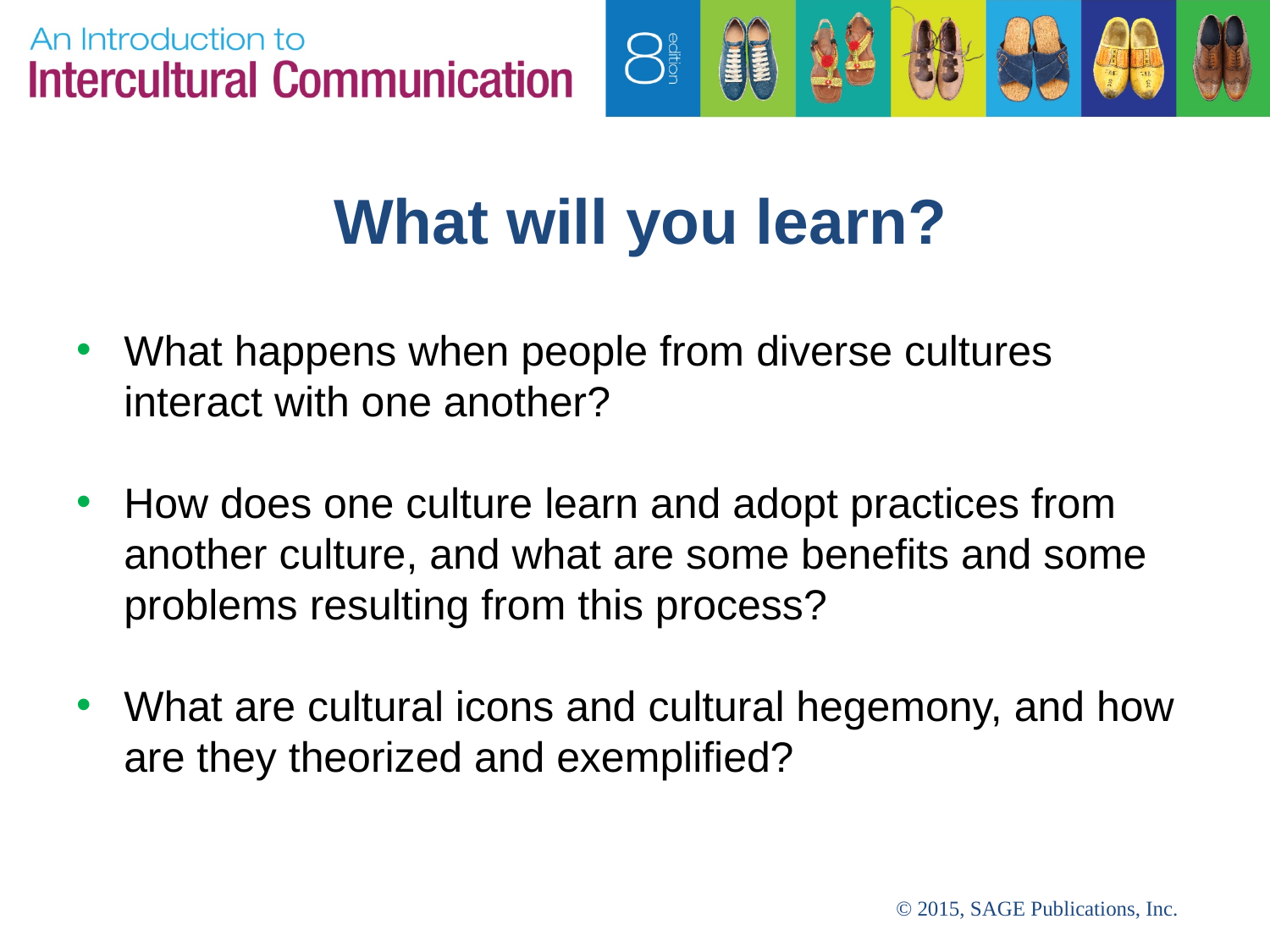

# What will you learn?
What happens when people from diverse cultures interact with one another?

How does one culture learn and adopt practices from another culture, and what are some benefits and some problems resulting from this process?

What are cultural icons and cultural hegemony, and how are they theorized and exemplified?
© 2015, SAGE Publications, Inc.